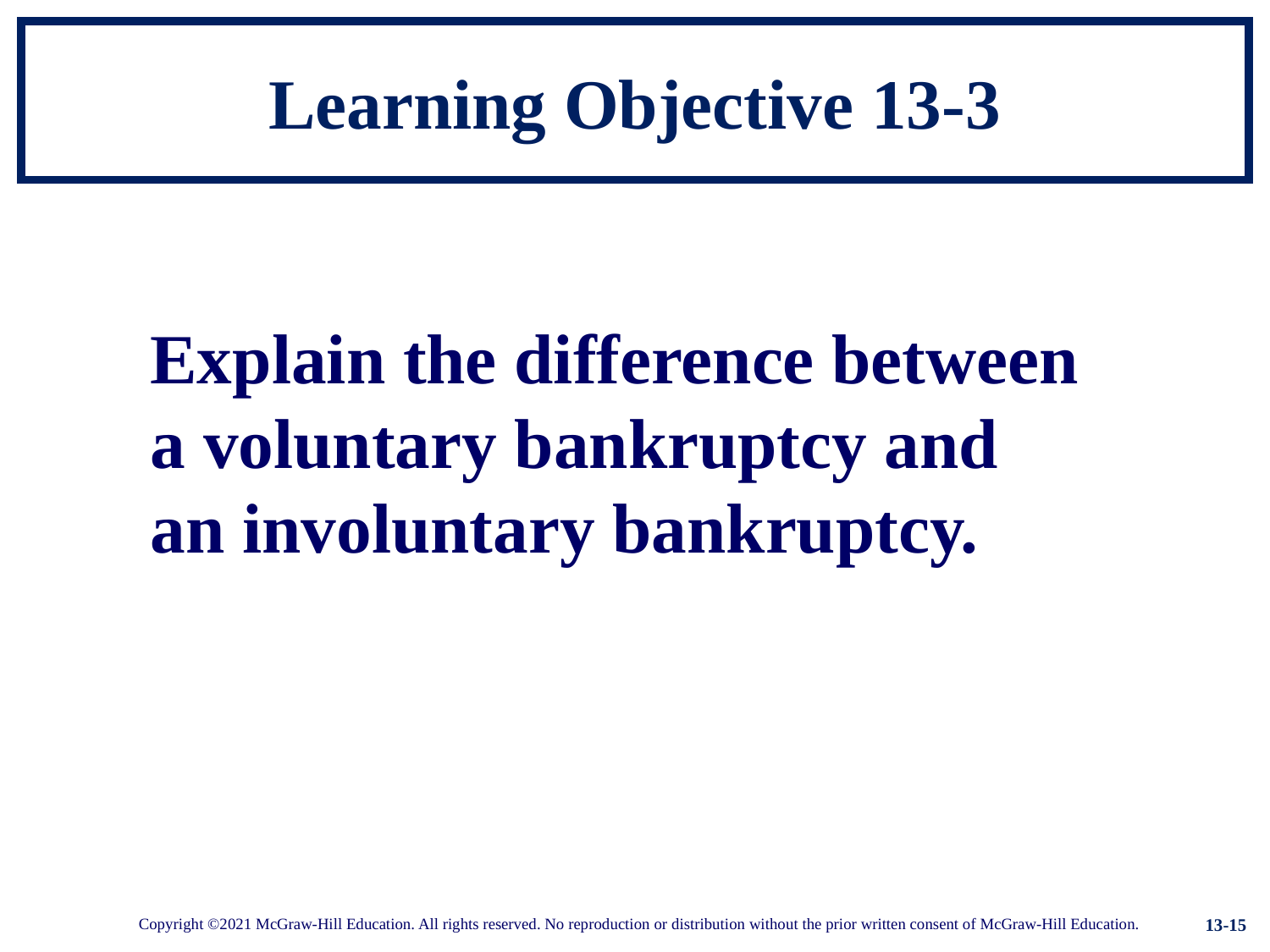

# Learning Objective 13-3

Explain the difference between a voluntary bankruptcy and an involuntary bankruptcy.

13-15
Copyright ©2021 McGraw-Hill Education. All rights reserved. No reproduction or distribution without the prior written consent of McGraw-Hill Education.